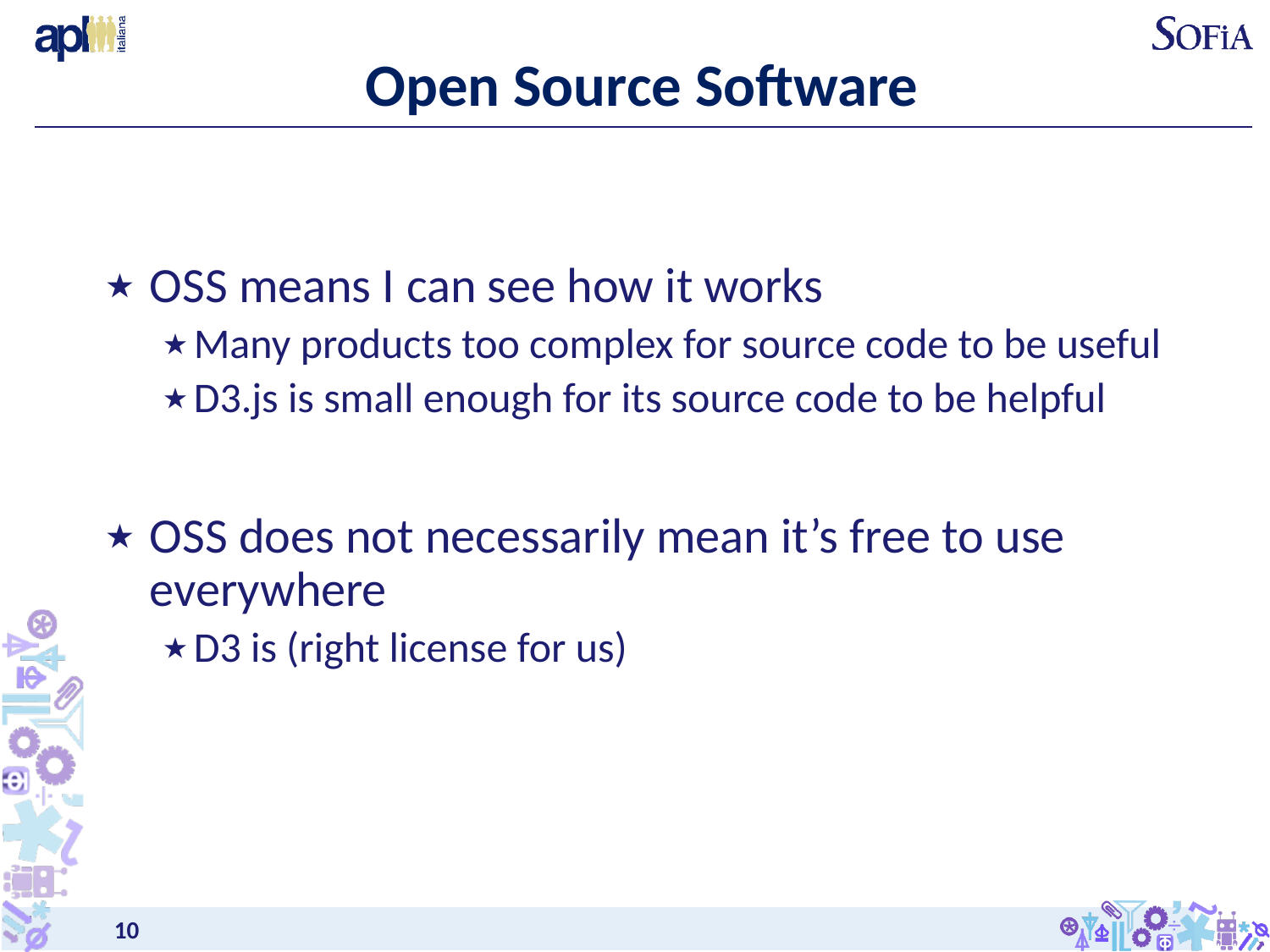

# Open Source Software
OSS means I can see how it works
Many products too complex for source code to be useful
D3.js is small enough for its source code to be helpful

OSS does not necessarily mean it’s free to use everywhere
D3 is (right license for us)